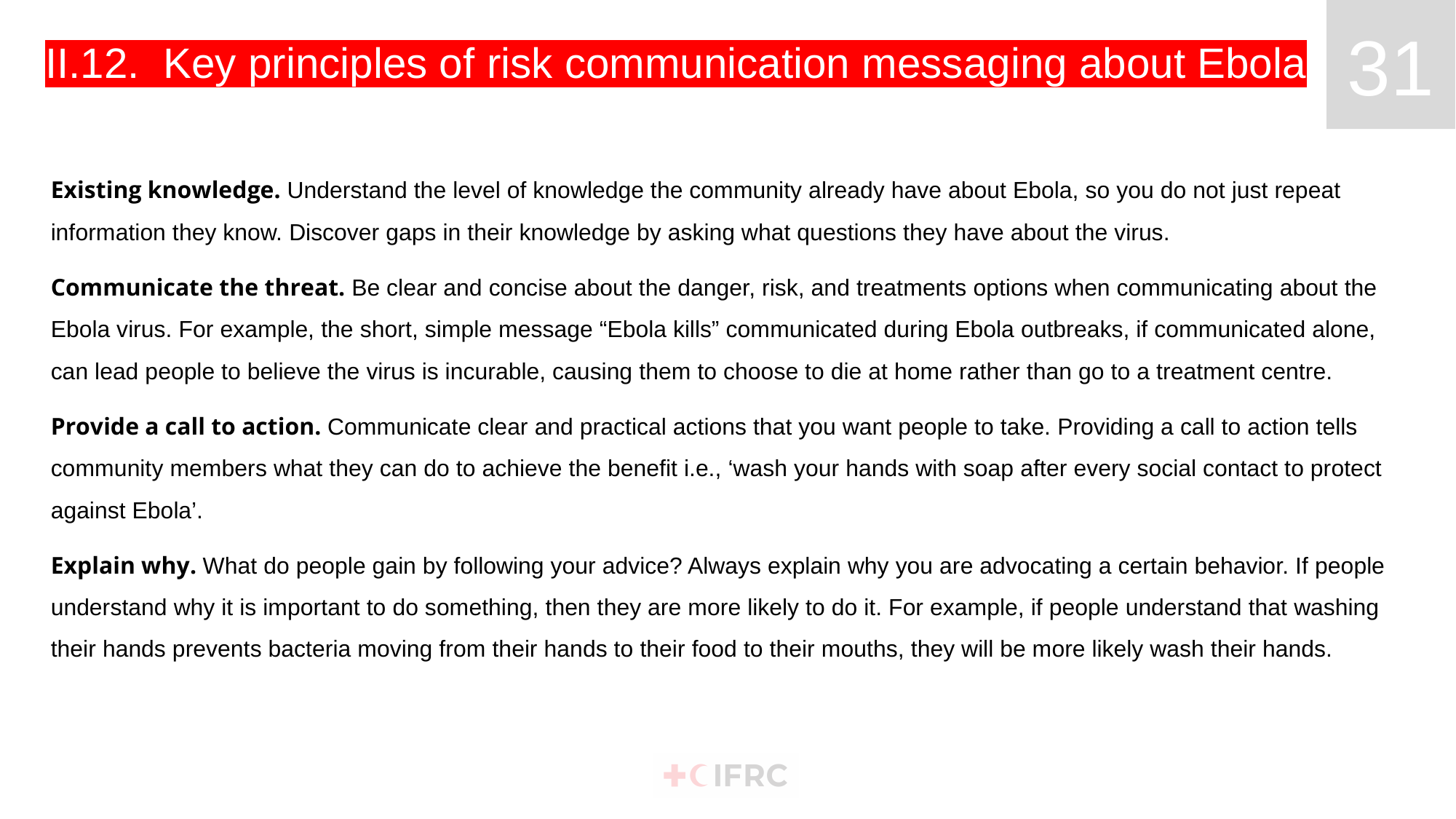

# II.12.  Key principles of risk communication messaging about Ebola
Existing knowledge. Understand the level of knowledge the community already have about Ebola, so you do not just repeat information they know. Discover gaps in their knowledge by asking what questions they have about the virus.
Communicate the threat. Be clear and concise about the danger, risk, and treatments options when communicating about the Ebola virus. For example, the short, simple message “Ebola kills” communicated during Ebola outbreaks, if communicated alone, can lead people to believe the virus is incurable, causing them to choose to die at home rather than go to a treatment centre.
Provide a call to action. Communicate clear and practical actions that you want people to take. Providing a call to action tells community members what they can do to achieve the benefit i.e., ‘wash your hands with soap after every social contact to protect against Ebola’​.
Explain why. What do people gain by following your advice? Always explain why you are advocating a certain behavior. If people understand why it is important to do something, then they are more likely to do it. For example, if people understand that washing their hands prevents bacteria moving from their hands to their food to their mouths, they will be more likely wash their hands.